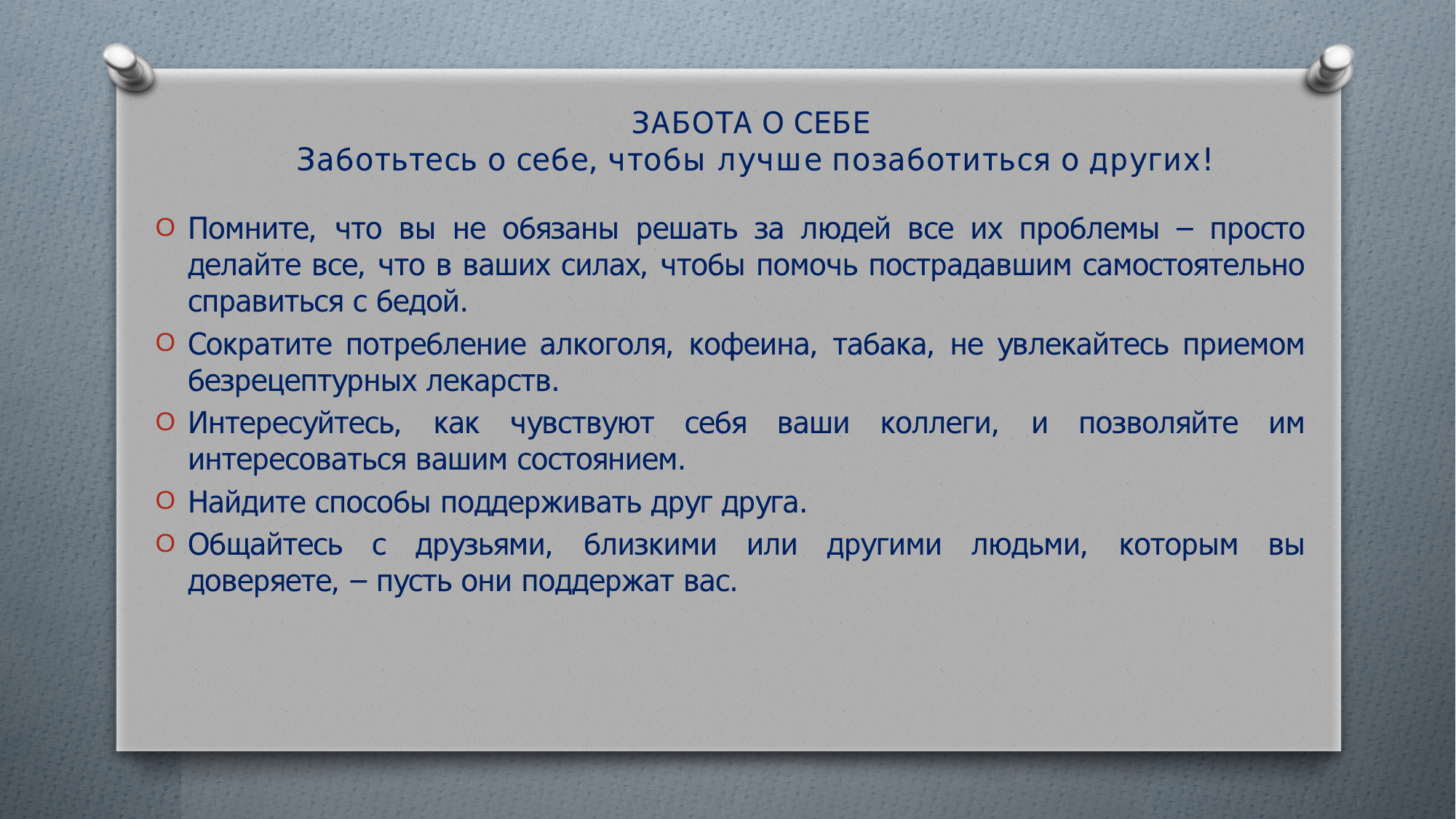

# ЗАБОТА О СЕБЕ Заботьтесь о себе, чтобы лучше позаботиться о других!
Помните, что вы не обязаны решать за людей все их проблемы – просто делайте все, что в ваших силах, чтобы помочь пострадавшим самостоятельно справиться с бедой.
Сократите потребление алкоголя, кофеина, табака, не увлекайтесь приемом безрецептурных лекарств.
Интересуйтесь, как чувствуют себя ваши коллеги, и позволяйте им интересоваться вашим состоянием.
Найдите способы поддерживать друг друга.
Общайтесь с друзьями, близкими или другими людьми, которым вы доверяете, – пусть они поддержат вас.